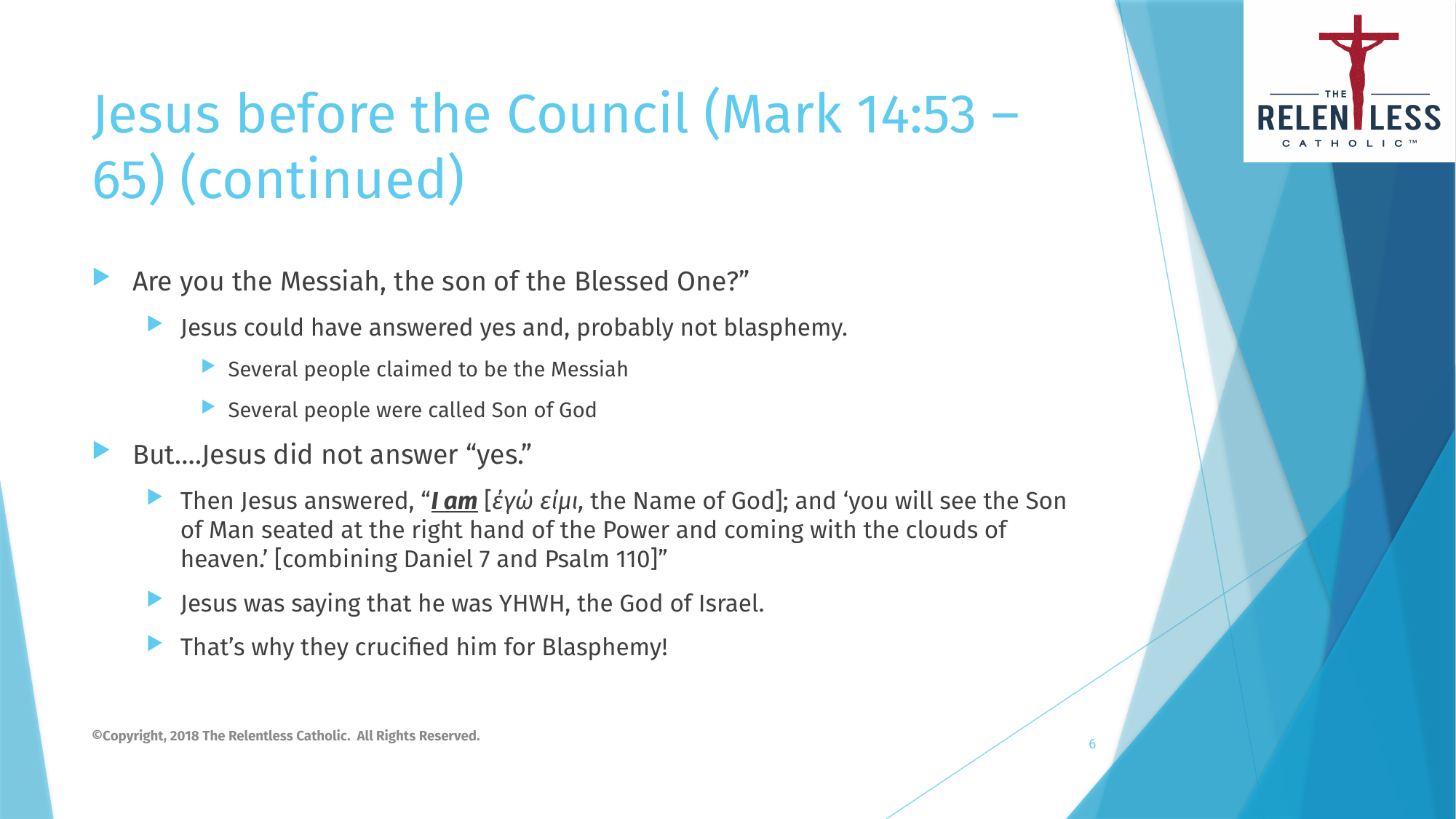

# Jesus before the Council (Mark 14:53 – 65) (continued)
Are you the Messiah, the son of the Blessed One?”
Jesus could have answered yes and, probably not blasphemy.
Several people claimed to be the Messiah
Several people were called Son of God
But….Jesus did not answer “yes.”
Then Jesus answered, “I am [ἐγώ εἰμι, the Name of God]; and ‘you will see the Son of Man seated at the right hand of the Power and coming with the clouds of heaven.’ [combining Daniel 7 and Psalm 110]”
Jesus was saying that he was YHWH, the God of Israel.
That’s why they crucified him for Blasphemy!

©Copyright, 2018 The Relentless Catholic.  All Rights Reserved.

6